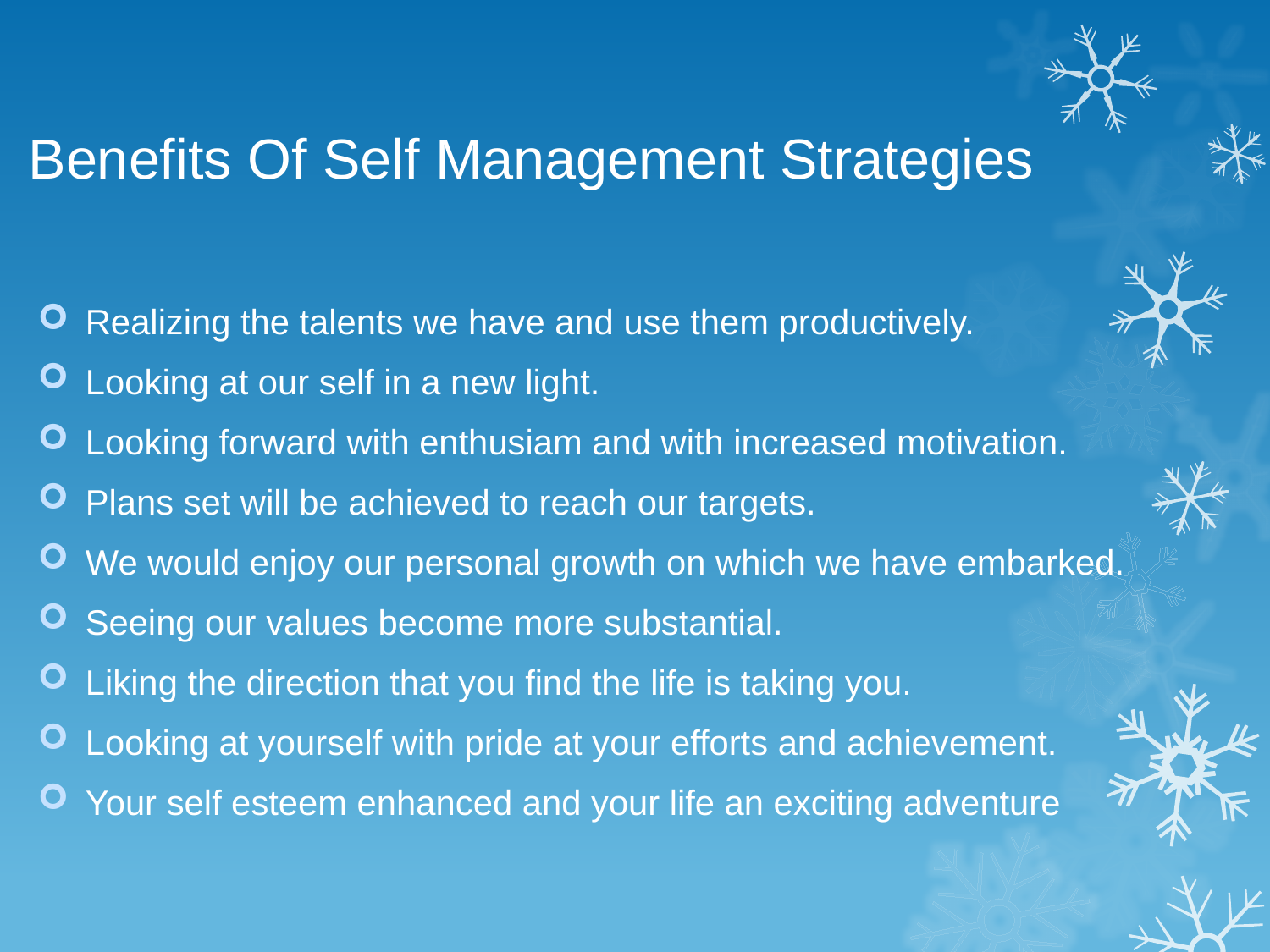

# Benefits Of Self Management Strategies
Realizing the talents we have and use them productively.
Looking at our self in a new light.
Looking forward with enthusiam and with increased motivation.
Plans set will be achieved to reach our targets.
We would enjoy our personal growth on which we have embarked.
Seeing our values become more substantial.
Liking the direction that you find the life is taking you.
Looking at yourself with pride at your efforts and achievement.
Your self esteem enhanced and your life an exciting adventure